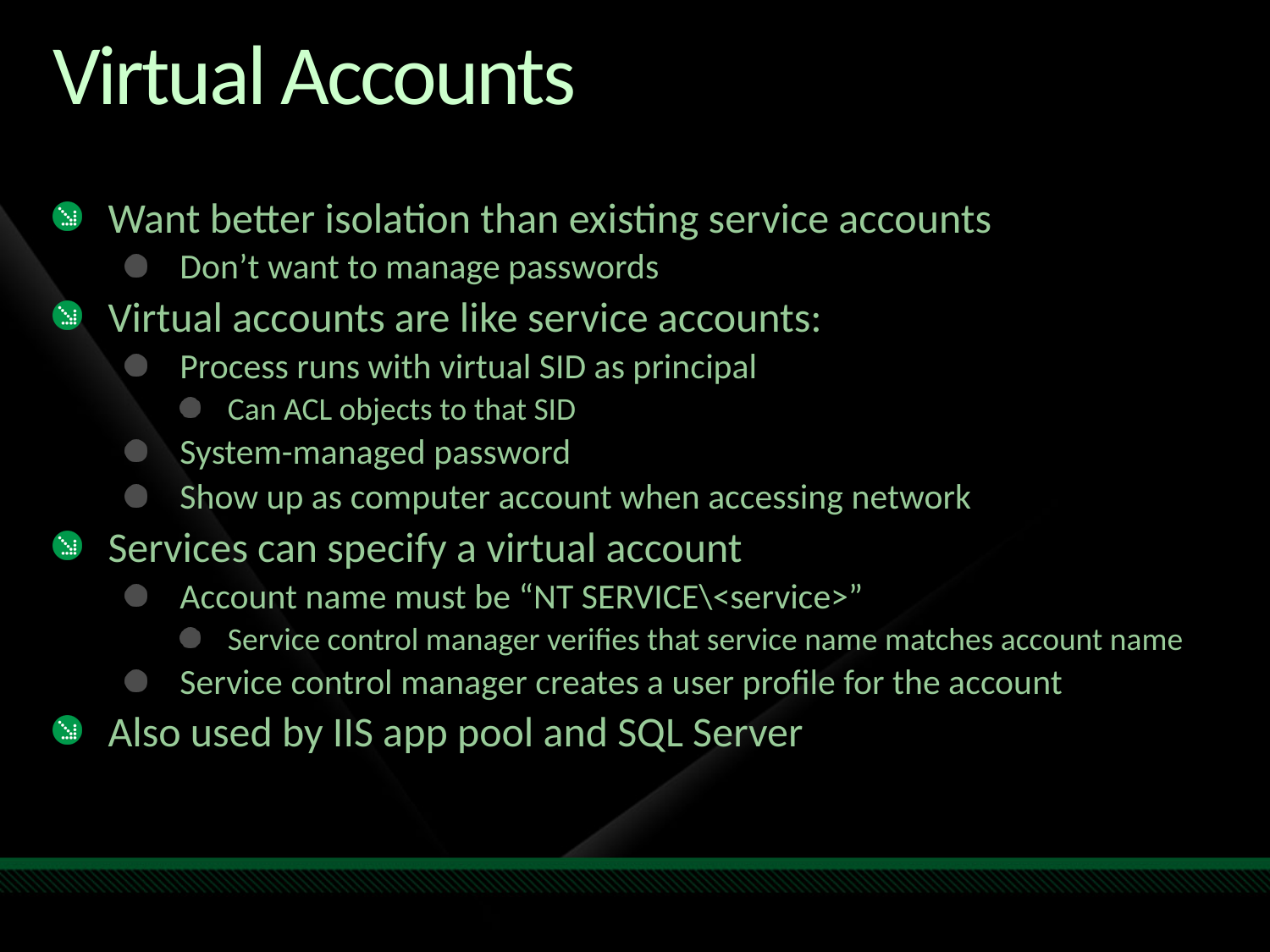

# Virtual Accounts
Want better isolation than existing service accounts
Don’t want to manage passwords
Virtual accounts are like service accounts:
Process runs with virtual SID as principal
Can ACL objects to that SID
System-managed password
Show up as computer account when accessing network
Services can specify a virtual account
Account name must be “NT SERVICE\<service>”
Service control manager verifies that service name matches account name
Service control manager creates a user profile for the account
Also used by IIS app pool and SQL Server